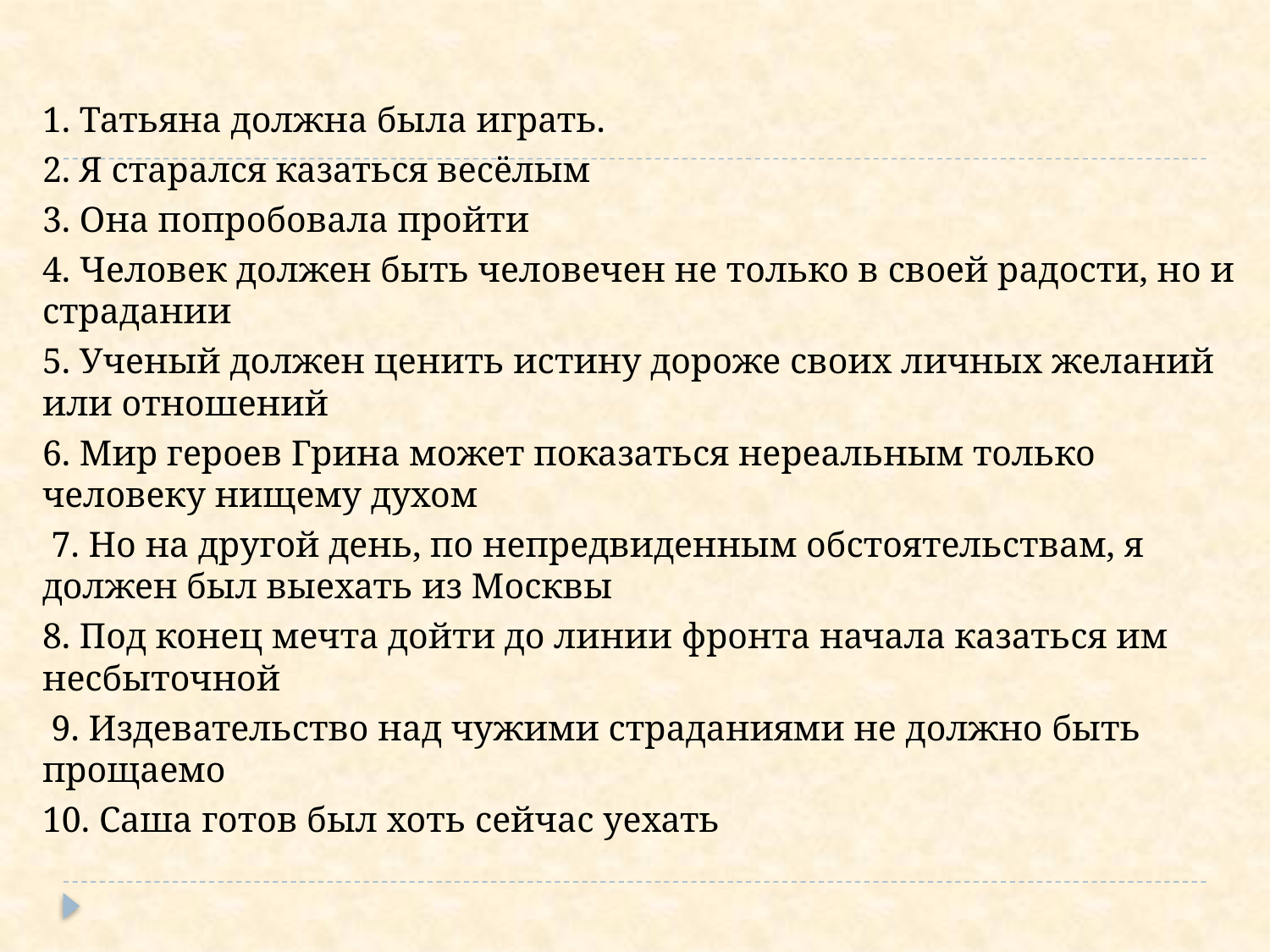

1. Татьяна должна была играть.
2. Я старался казаться весёлым
3. Она попробовала пройти
4. Человек должен быть человечен не только в своей радости, но и страдании
5. Ученый должен ценить истину дороже своих личных желаний или отношений
6. Мир героев Грина может показаться нереальным только человеку нищему духом
 7. Но на другой день, по непредвиденным обстоятельствам, я должен был выехать из Москвы
8. Под конец мечта дойти до линии фронта начала казаться им несбыточной
 9. Издевательство над чужими страданиями не должно быть прощаемо
10. Саша готов был хоть сейчас уехать